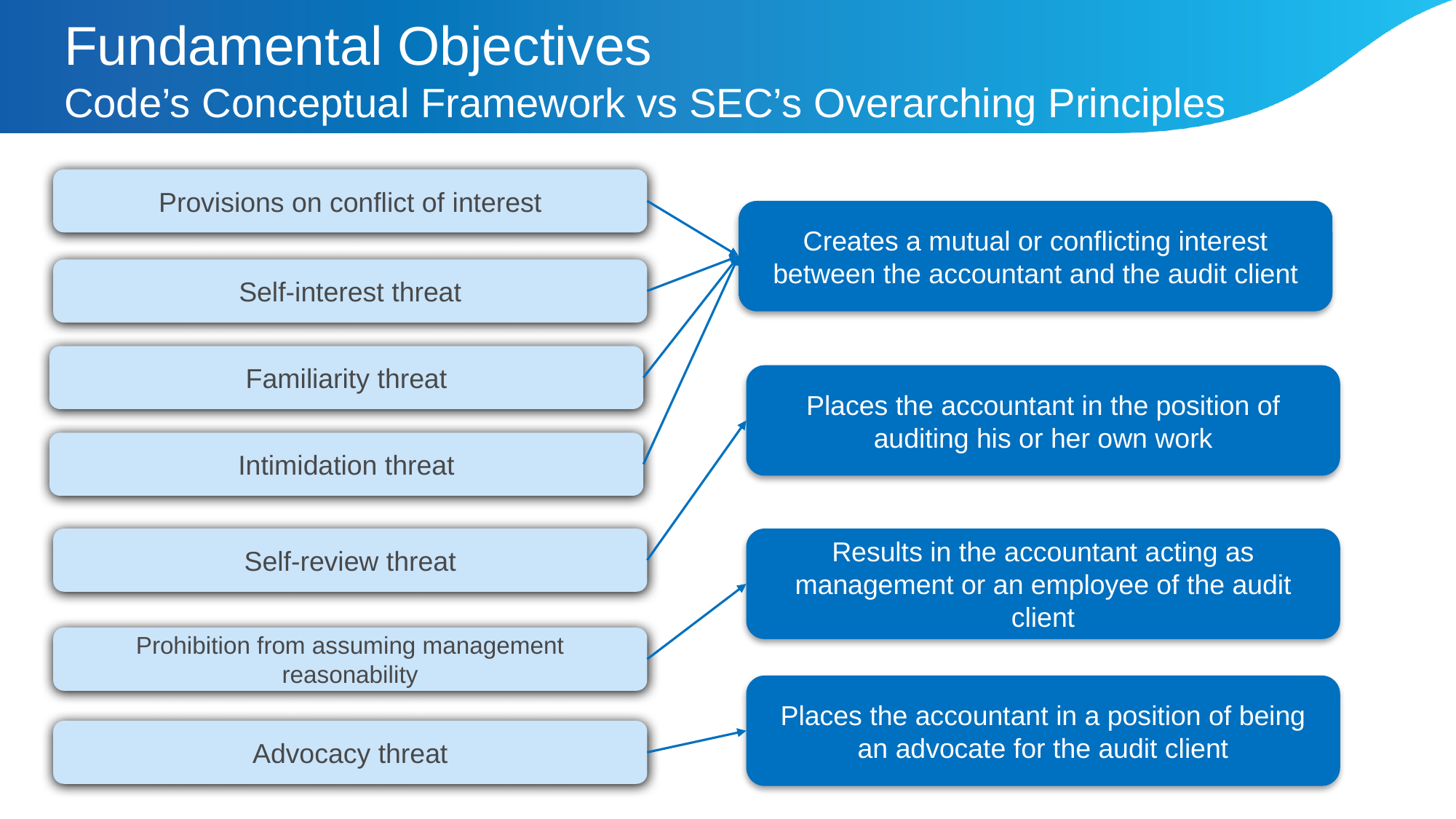

# Fundamental Objectives Code’s Conceptual Framework vs SEC’s Overarching Principles
Provisions on conflict of interest
Creates a mutual or conflicting interest between the accountant and the audit client
Self-interest threat
Familiarity threat
Places the accountant in the position of auditing his or her own work
Intimidation threat
Self-review threat
Results in the accountant acting as management or an employee of the audit client
Prohibition from assuming management reasonability
Places the accountant in a position of being an advocate for the audit client
Advocacy threat